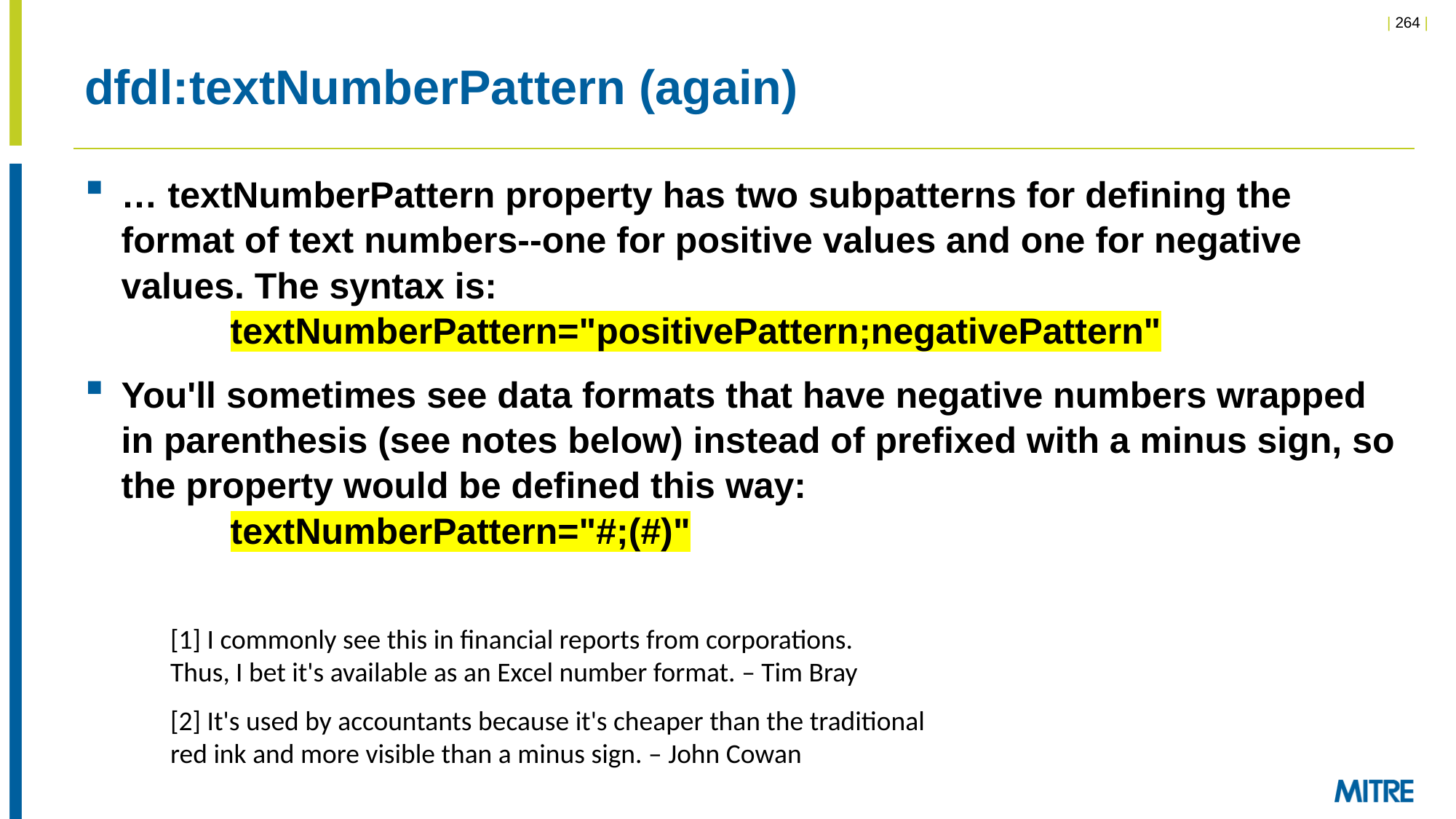

# dfdl:textNumberPattern (again)
… textNumberPattern property has two subpatterns for defining the format of text numbers--one for positive values and one for negative values. The syntax is:
 	textNumberPattern="positivePattern;negativePattern"
You'll sometimes see data formats that have negative numbers wrapped in parenthesis (see notes below) instead of prefixed with a minus sign, so the property would be defined this way:
 	textNumberPattern="#;(#)"

[1] I commonly see this in financial reports from corporations. Thus, I bet it's available as an Excel number format. – Tim Bray
[2] It's used by accountants because it's cheaper than the traditional red ink and more visible than a minus sign. – John Cowan